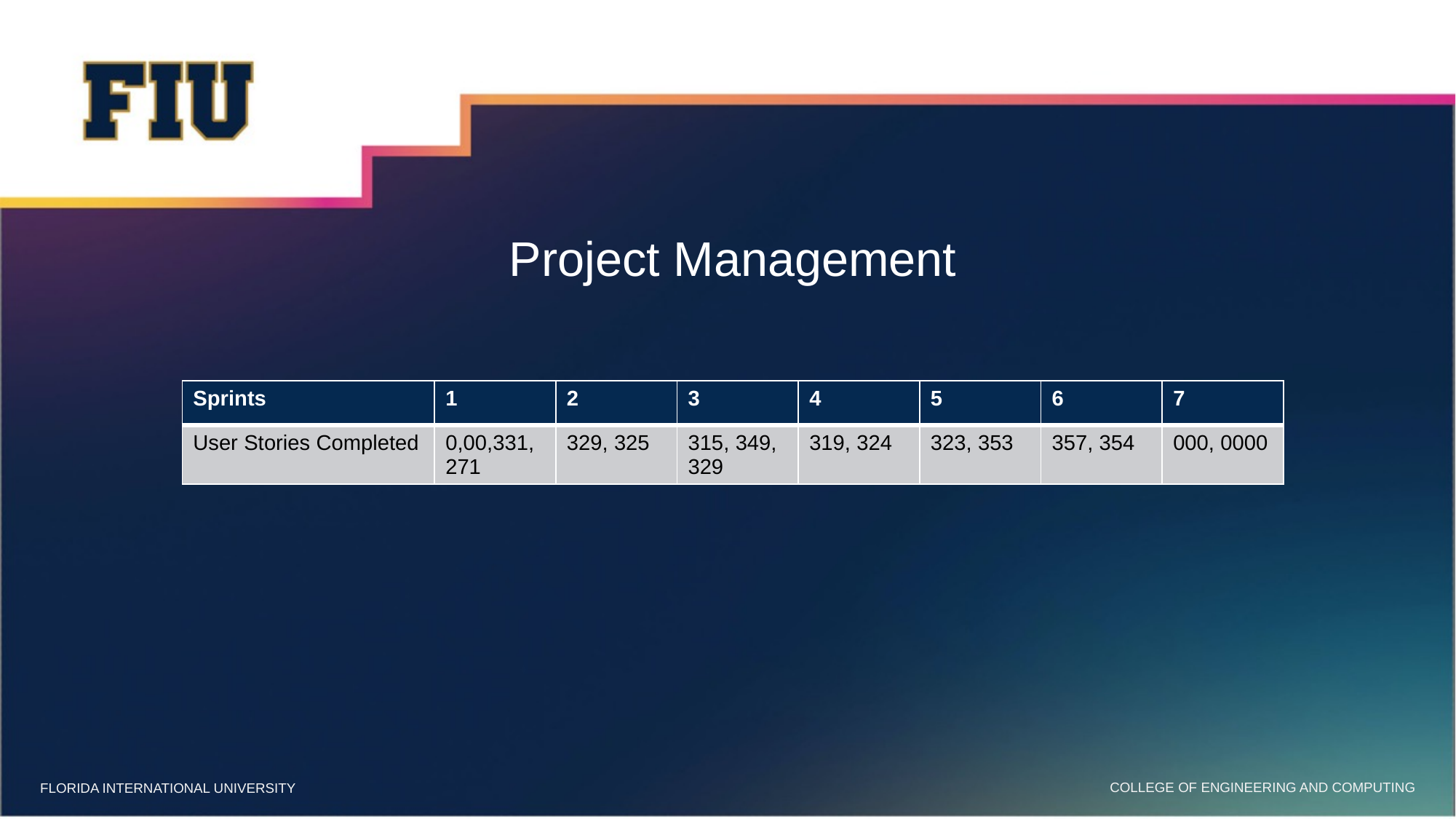

# Project Management
| Sprints | 1 | 2 | 3 | 4 | 5 | 6 | 7 |
| --- | --- | --- | --- | --- | --- | --- | --- |
| User Stories Completed | 0,00,331,271 | 329, 325 | 315, 349, 329 | 319, 324 | 323, 353 | 357, 354 | 000, 0000 |